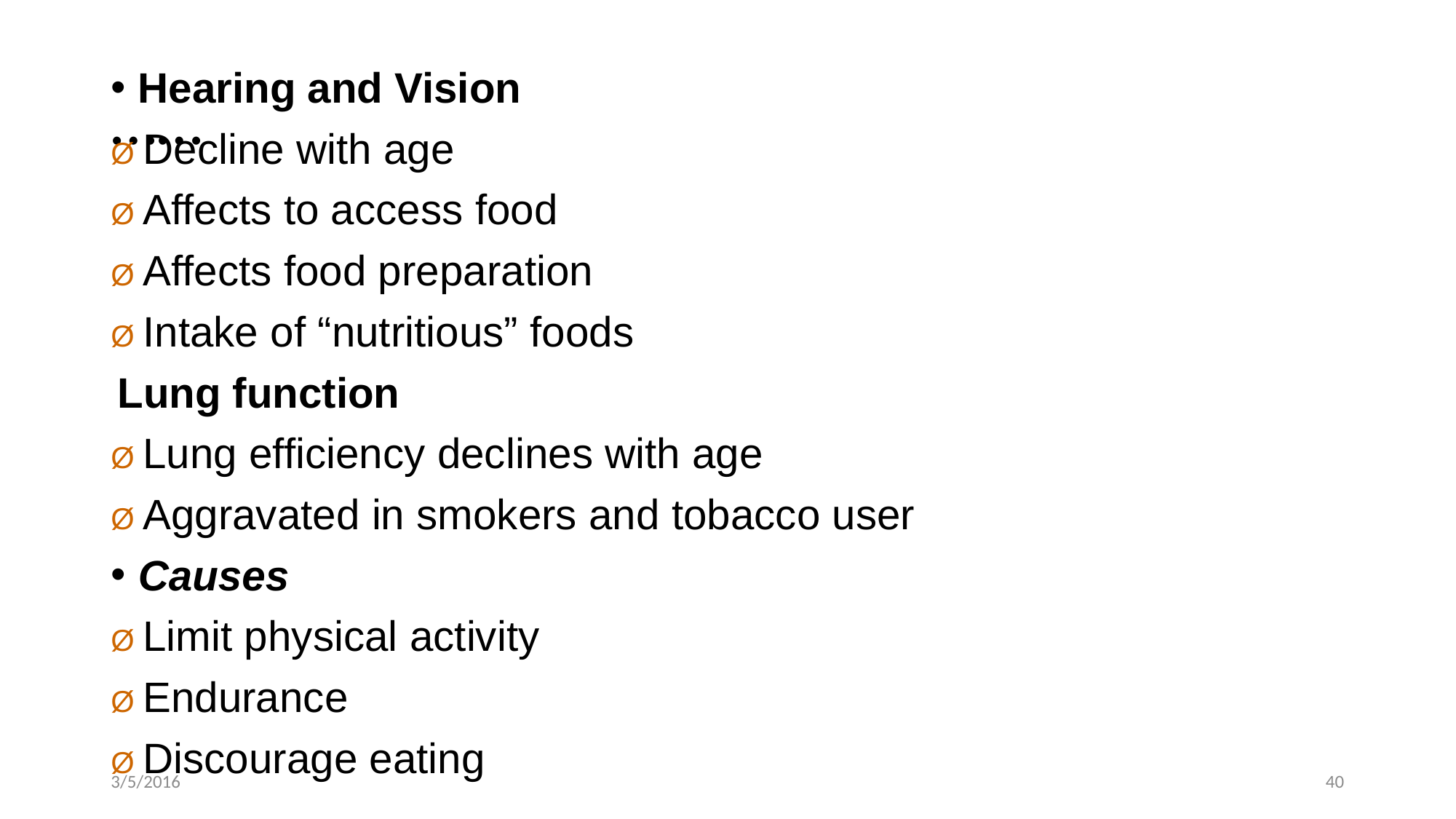

# ……
Hearing and Vision
Ø Decline with age
Ø Affects to access food
Ø Affects food preparation
Ø Intake of “nutritious” foods
 Lung function
Ø Lung efficiency declines with age
Ø Aggravated in smokers and tobacco user
Causes
Ø Limit physical activity
Ø Endurance
Ø Discourage eating
3/5/2016
40